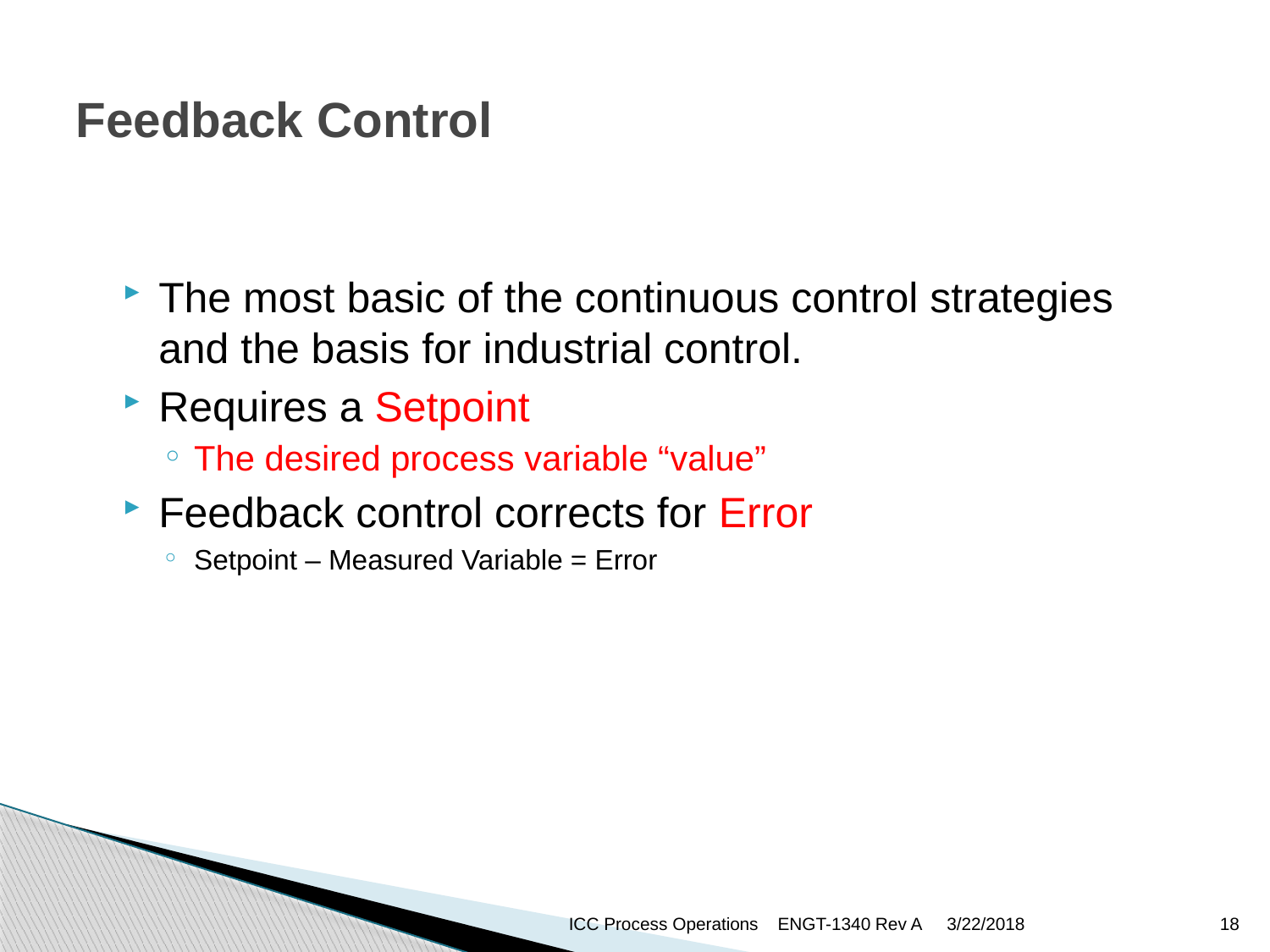

# Feedback Control
The most basic of the continuous control strategies and the basis for industrial control.
Requires a Setpoint
The desired process variable “value”
Feedback control corrects for Error
Setpoint – Measured Variable = Error

ICC Process Operations    ENGT-1340 Rev A
3/22/2018
18